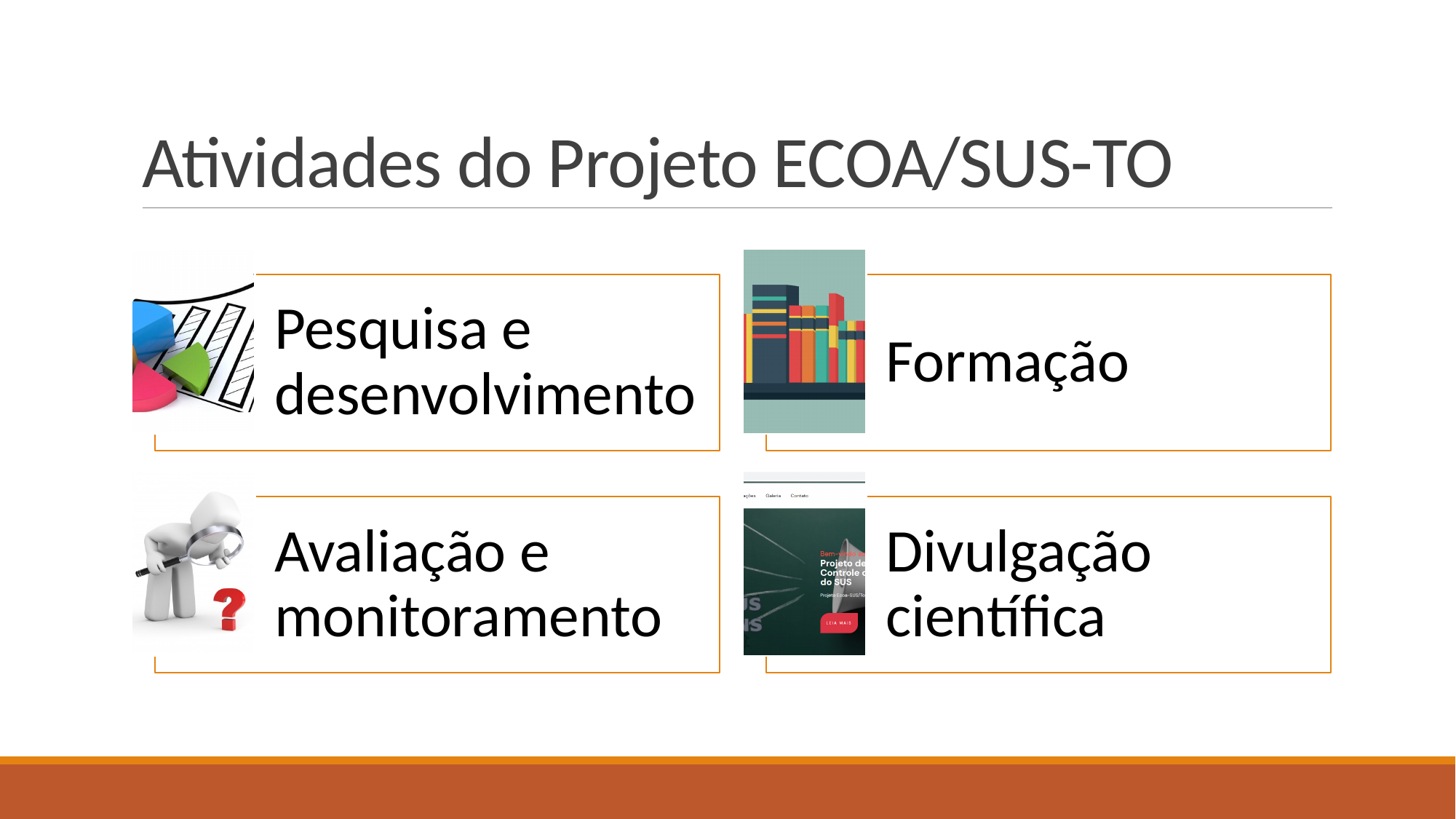

# Atividades do Projeto ECOA/SUS-TO
Pesquisa e desenvolvimento
Formação
Avaliação e monitoramento
Divulgação científica